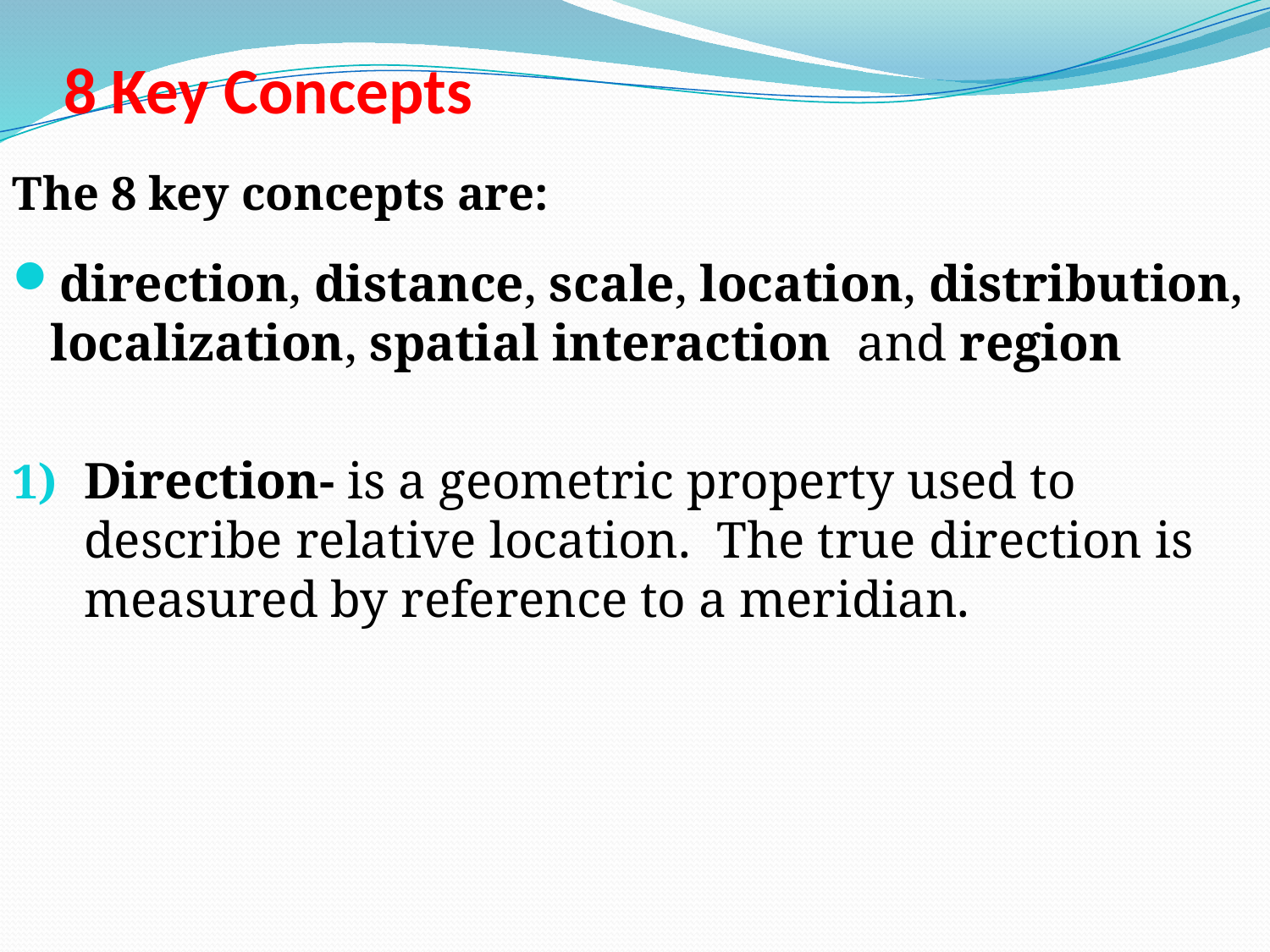

# 8 Key Concepts
The 8 key concepts are:

direction, distance, scale, location, distribution, localization, spatial interaction  and region

Direction- is a geometric property used to describe relative location.  The true direction is measured by reference to a meridian.